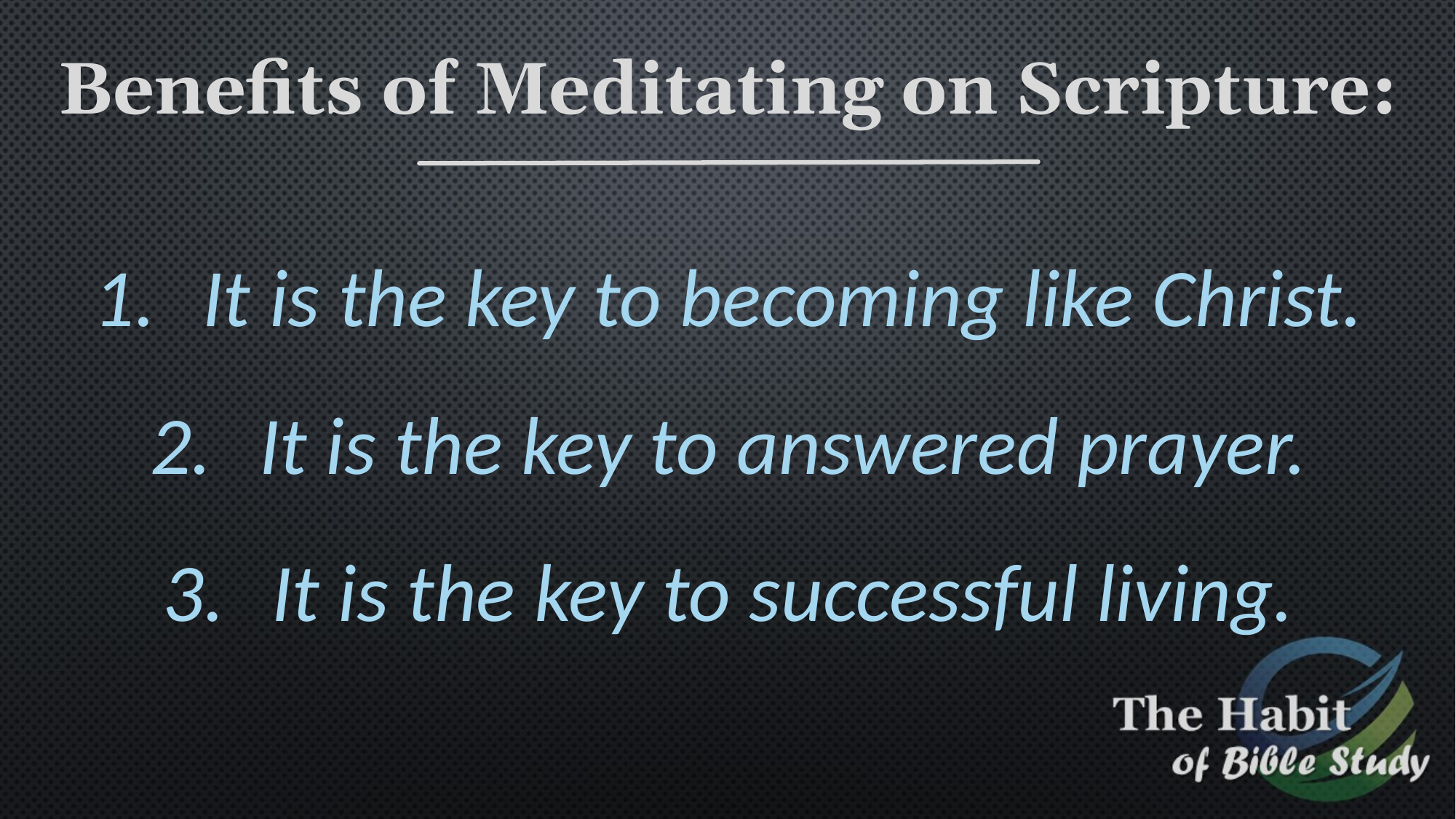

Benefits of Meditating on Scripture:
It is the key to becoming like Christ.
It is the key to answered prayer.
It is the key to successful living.